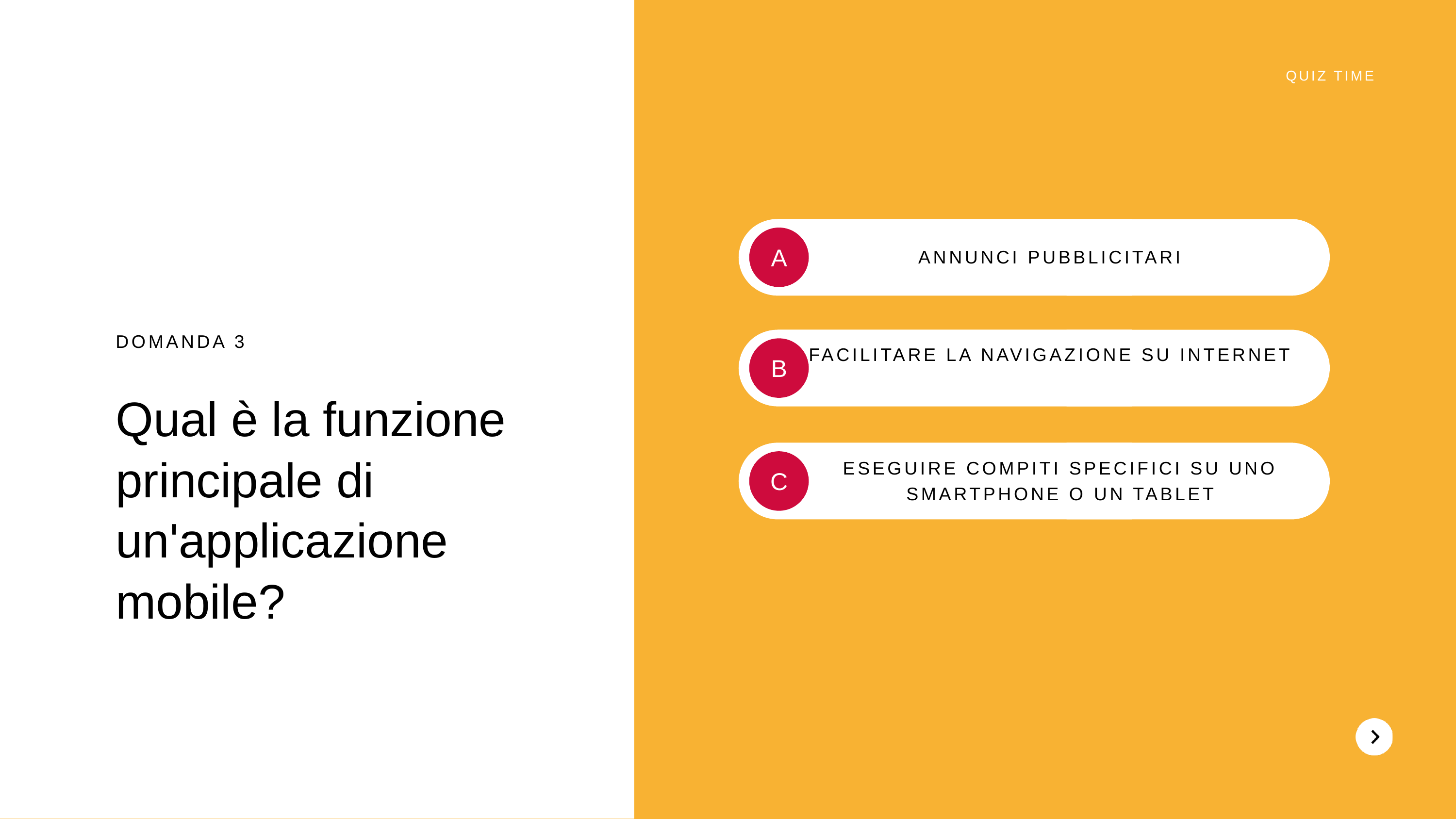

QUIZ TIME

A
ANNUNCI PUBBLICITARI

DOMANDA 3
Qual è la funzione principale di un'applicazione mobile?

FACILITARE LA NAVIGAZIONE SU INTERNET
B

ESEGUIRE COMPITI SPECIFICI SU UNO SMARTPHONE O UN TABLET
C